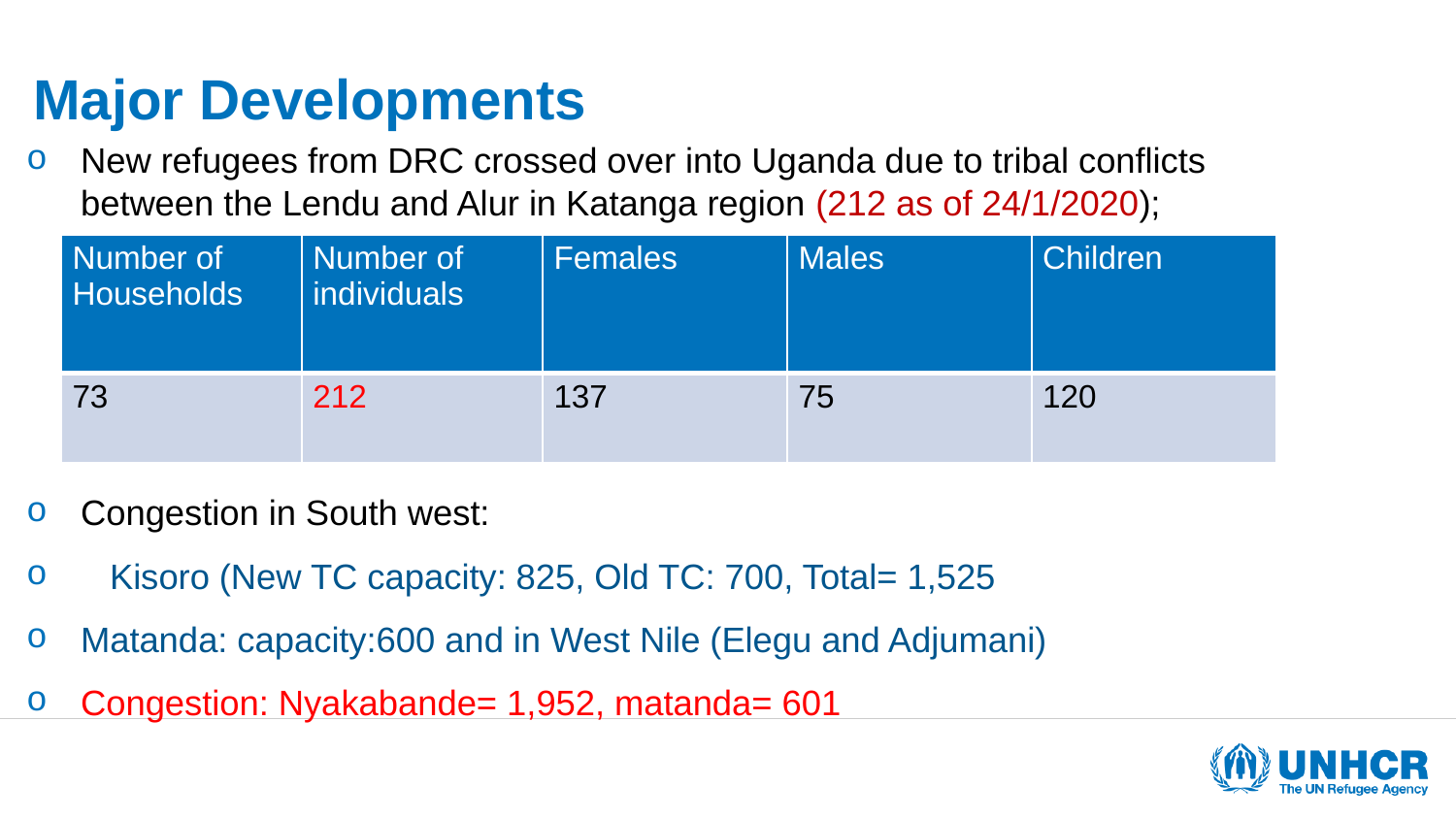

# Major Developments
New refugees from DRC crossed over into Uganda due to tribal conflicts between the Lendu and Alur in Katanga region (212 as of 24/1/2020);

Congestion in South west:
   Kisoro (New TC capacity: 825, Old TC: 700, Total= 1,525
Matanda: capacity:600 and in West Nile (Elegu and Adjumani)
Congestion: Nyakabande= 1,952, matanda= 601

| Number of Households | Number of individuals | Females | Males | Children |
| --- | --- | --- | --- | --- |
| 73 | 212 | 137 | 75 | 120 |